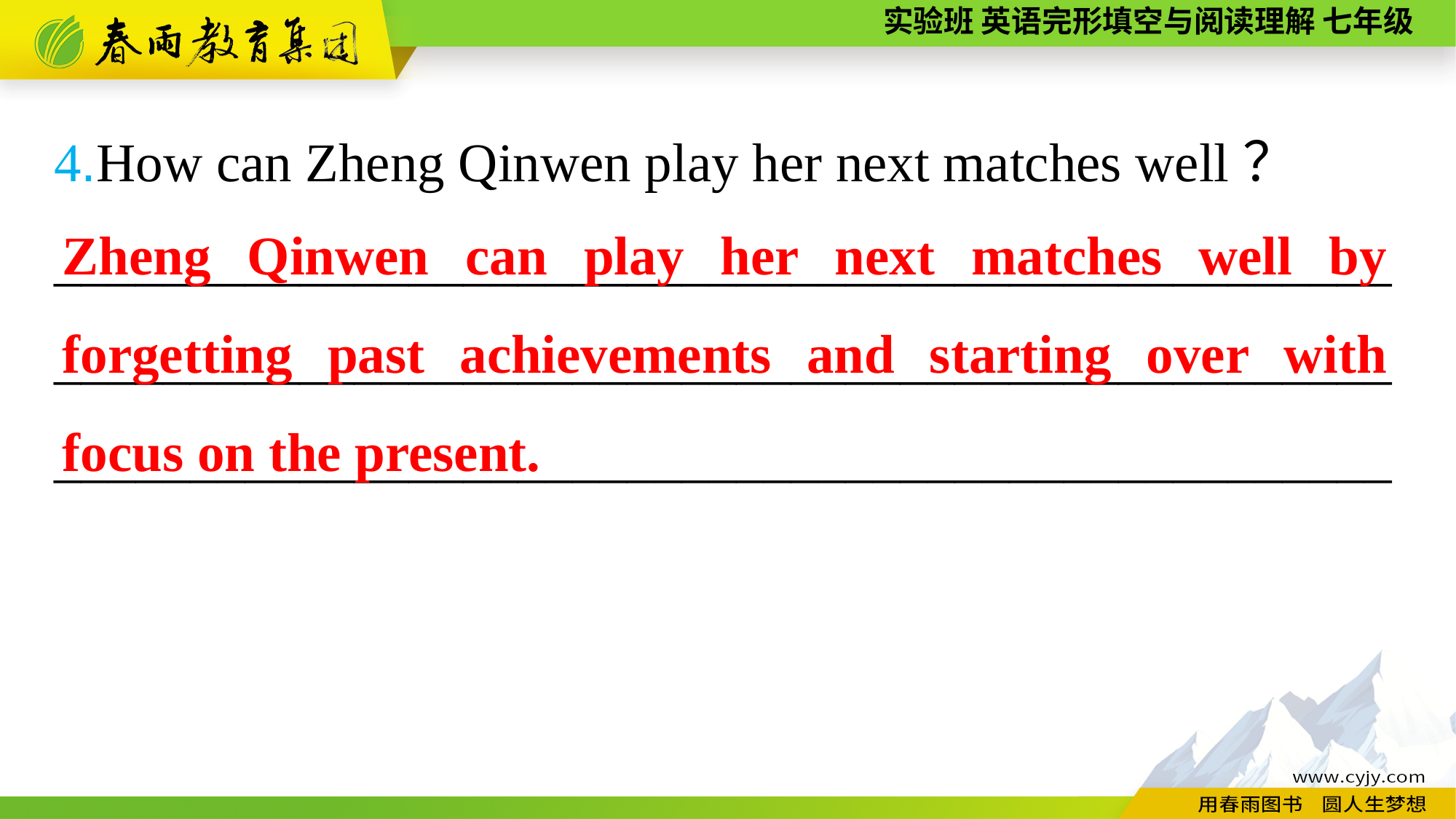

4.How can Zheng Qinwen play her next matches well？
_________________________________________________
_________________________________________________
_________________________________________________
Zheng Qinwen can play her next matches well by forgetting past achievements and starting over with focus on the present.